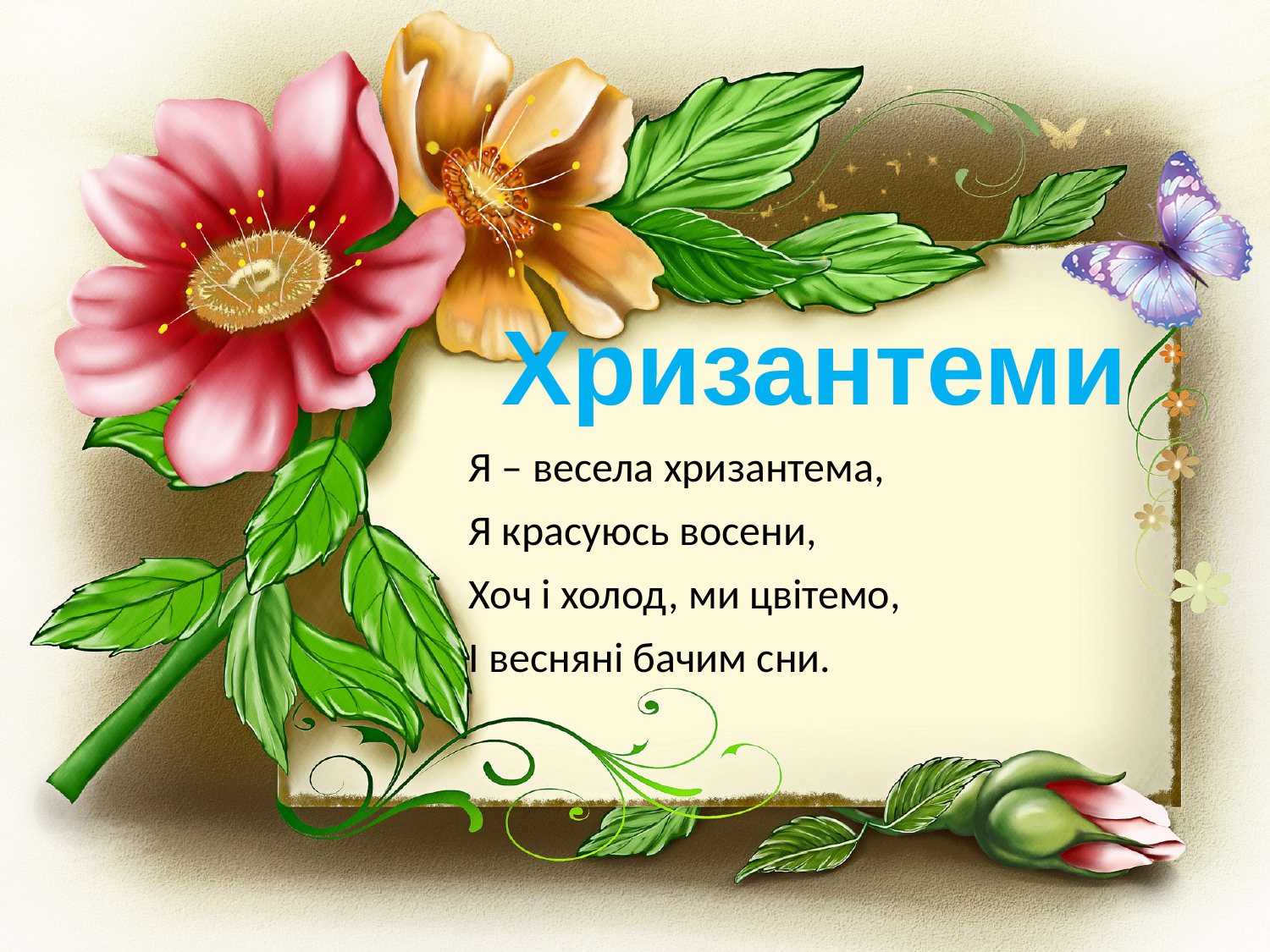

Хризантеми
Я – весела хризантема,
Я красуюсь восени,
Хоч і холод, ми цвітемо,
І весняні бачим сни.